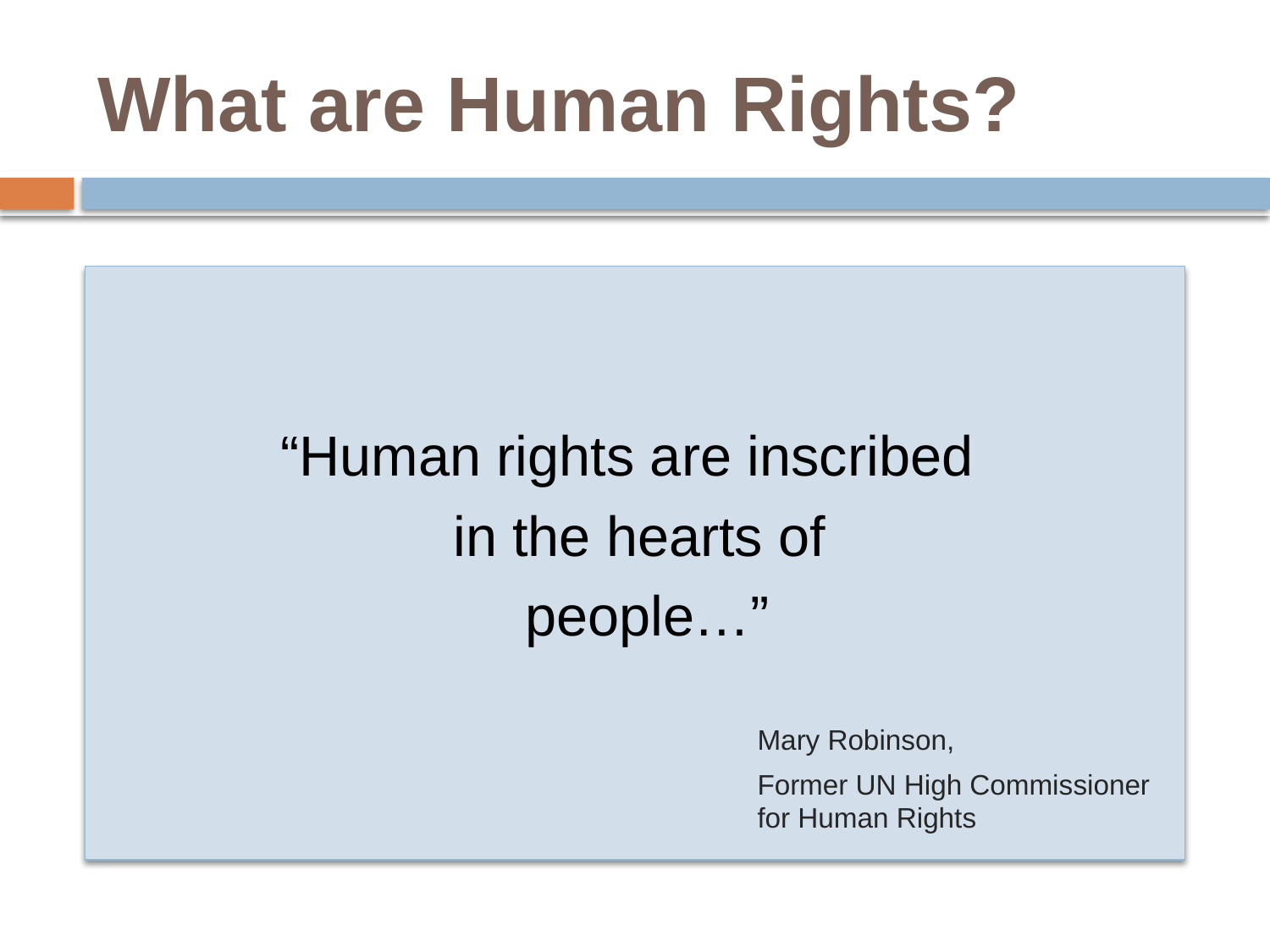

# What are Human Rights?

“Human rights are inscribed
in the hearts of
people…”
Mary Robinson,
Former UN High Commissioner for Human Rights